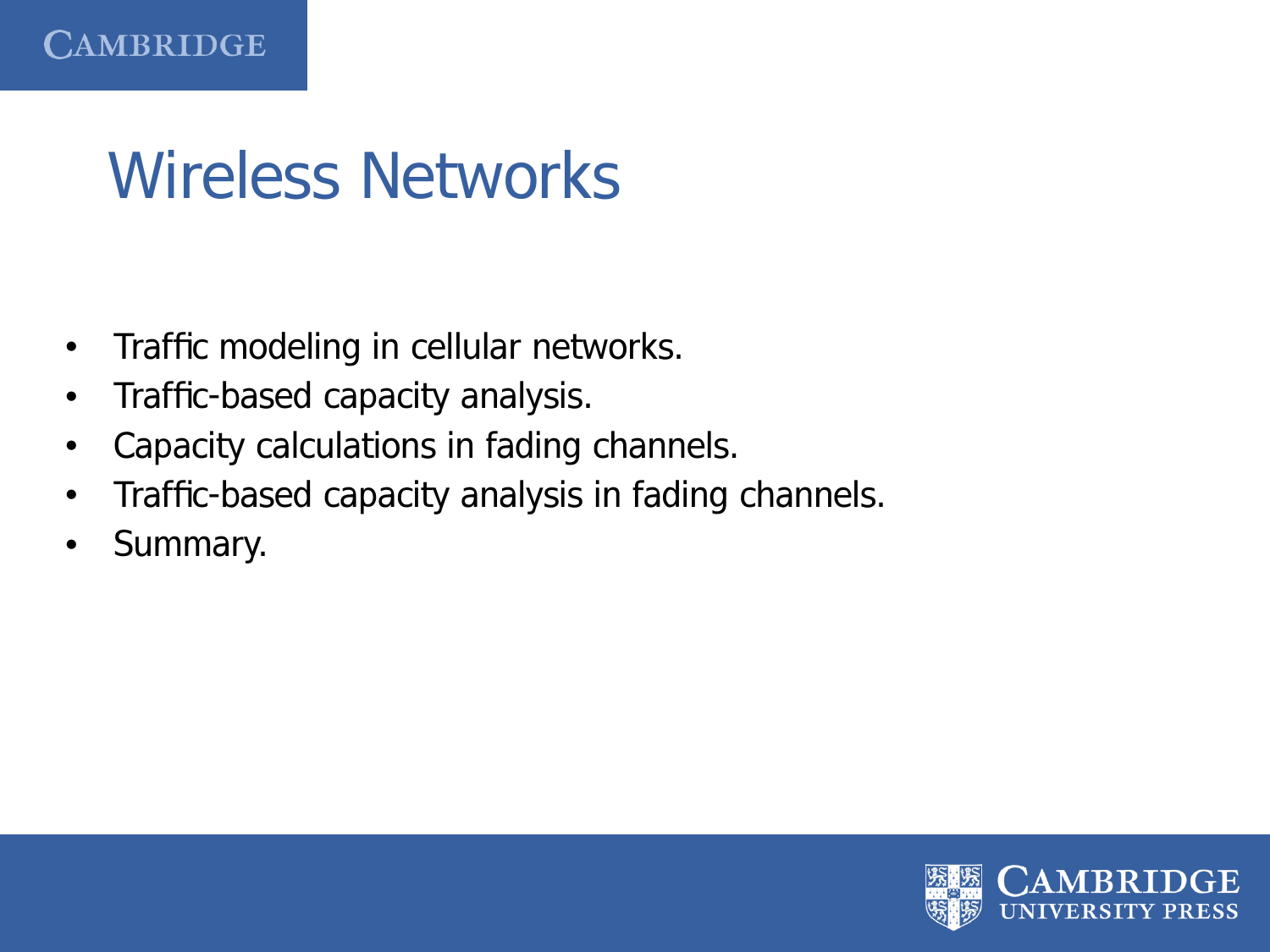

# Wireless Networks
Traffic modeling in cellular networks.
Traffic-based capacity analysis.
Capacity calculations in fading channels.
Traffic-based capacity analysis in fading channels.
Summary.